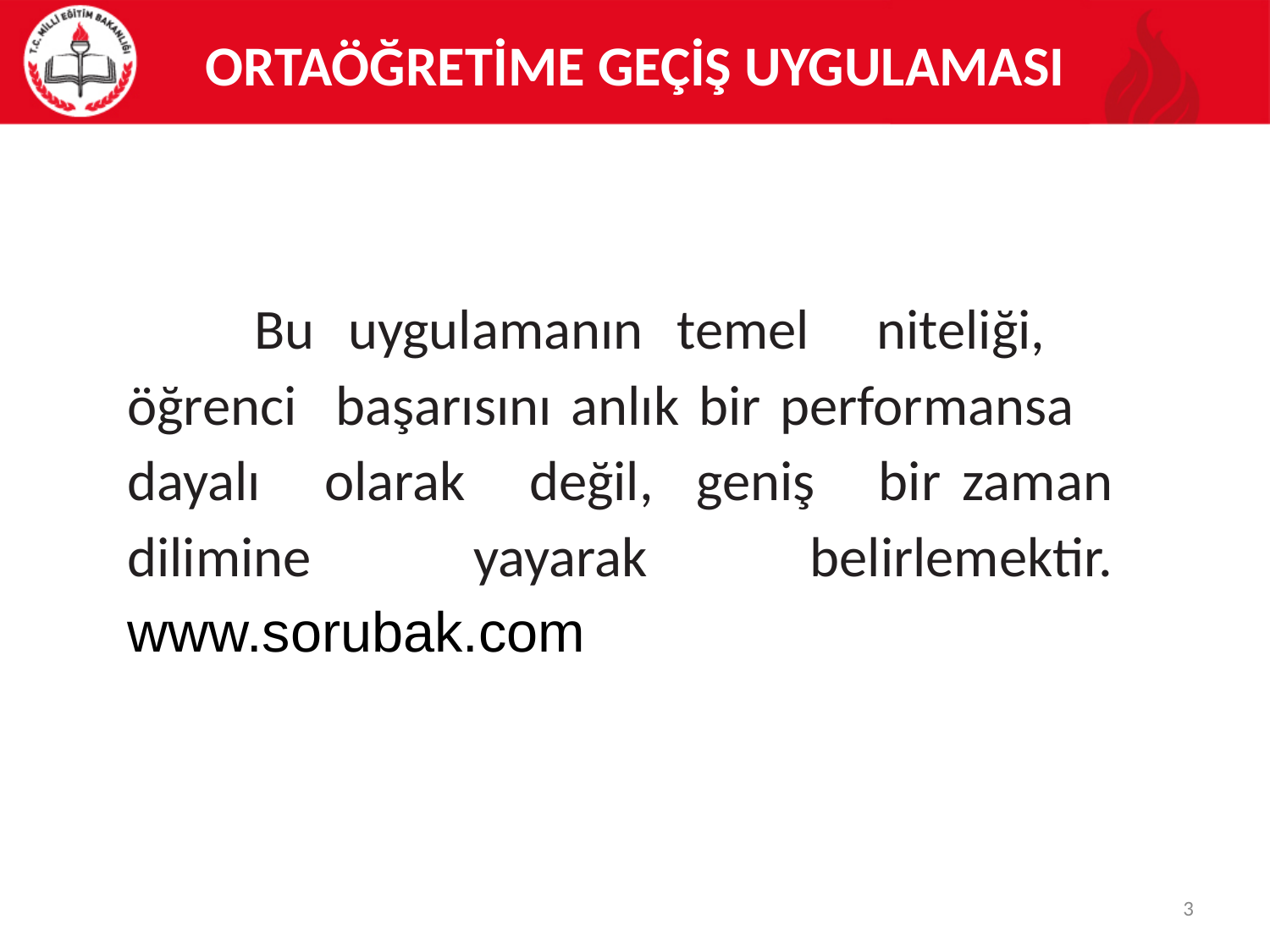

# ORTAÖĞRETİME GEÇİŞ UYGULAMASI

	Bu uygulamanın temel  niteliği,   öğrenci  başarısını anlık bir performansa   dayalı   olarak   değil,  geniş   bir zaman dilimine yayarak belirlemektir. www.sorubak.com
3